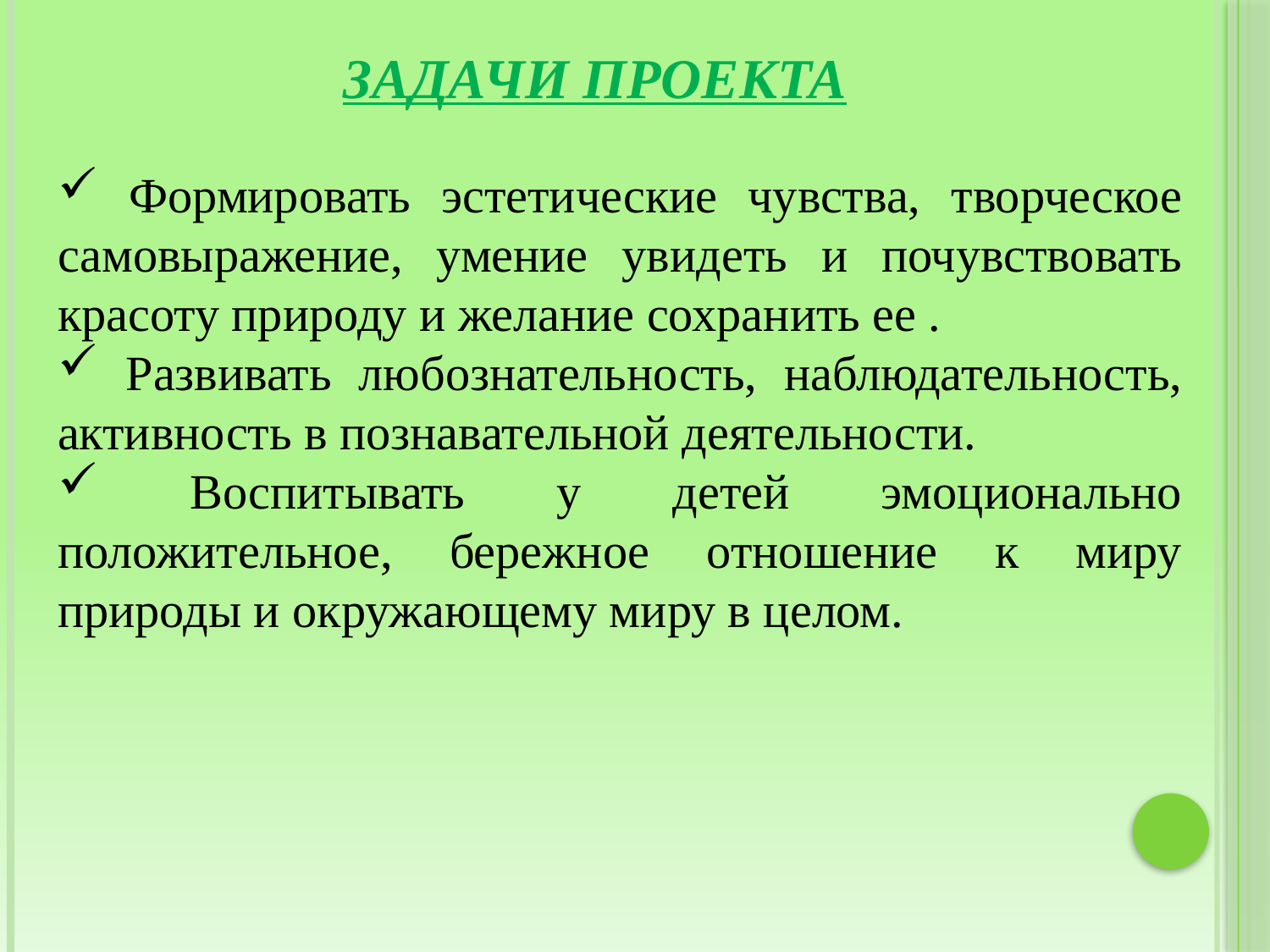

ЗАДАЧИ ПРОЕКТА
 Формировать эстетические чувства, творческое самовыражение, умение увидеть и почувствовать красоту природу и желание сохранить ее .
 Развивать любознательность, наблюдательность, активность в познавательной деятельности.
 Воспитывать у детей эмоционально положительное, бережное отношение к миру природы и окружающему миру в целом.